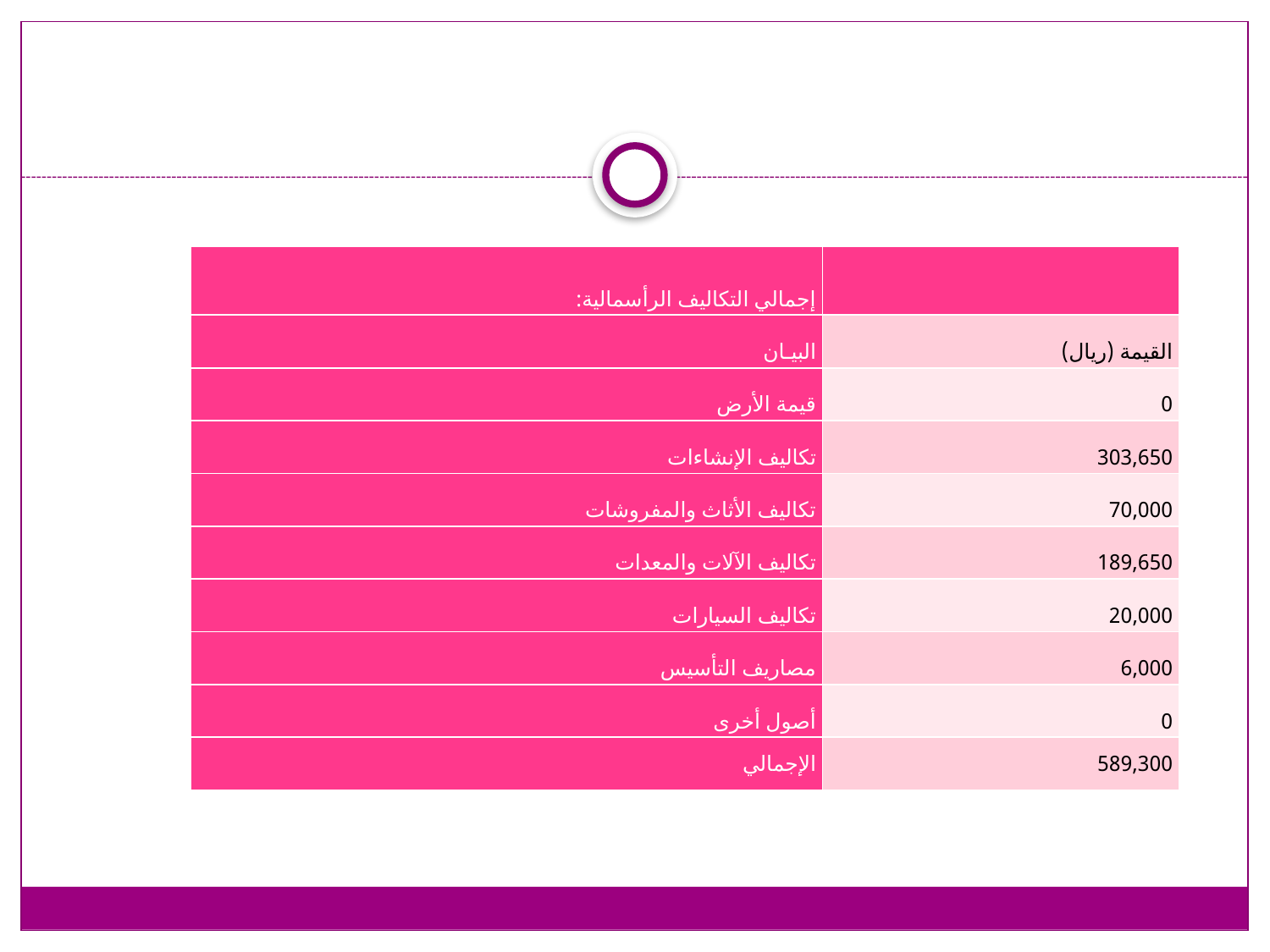

| إجمالي التكاليف الرأسمالية: |  |
| --- | --- |
| البيـان | القيمة (ريال) |
| قيمة الأرض | 0 |
| تكاليف الإنشاءات | 303,650 |
| تكاليف الأثاث والمفروشات | 70,000 |
| تكاليف الآلات والمعدات | 189,650 |
| تكاليف السيارات | 20,000 |
| مصاريف التأسيس | 6,000 |
| أصول أخرى | 0 |
| الإجمالي | 589,300 |